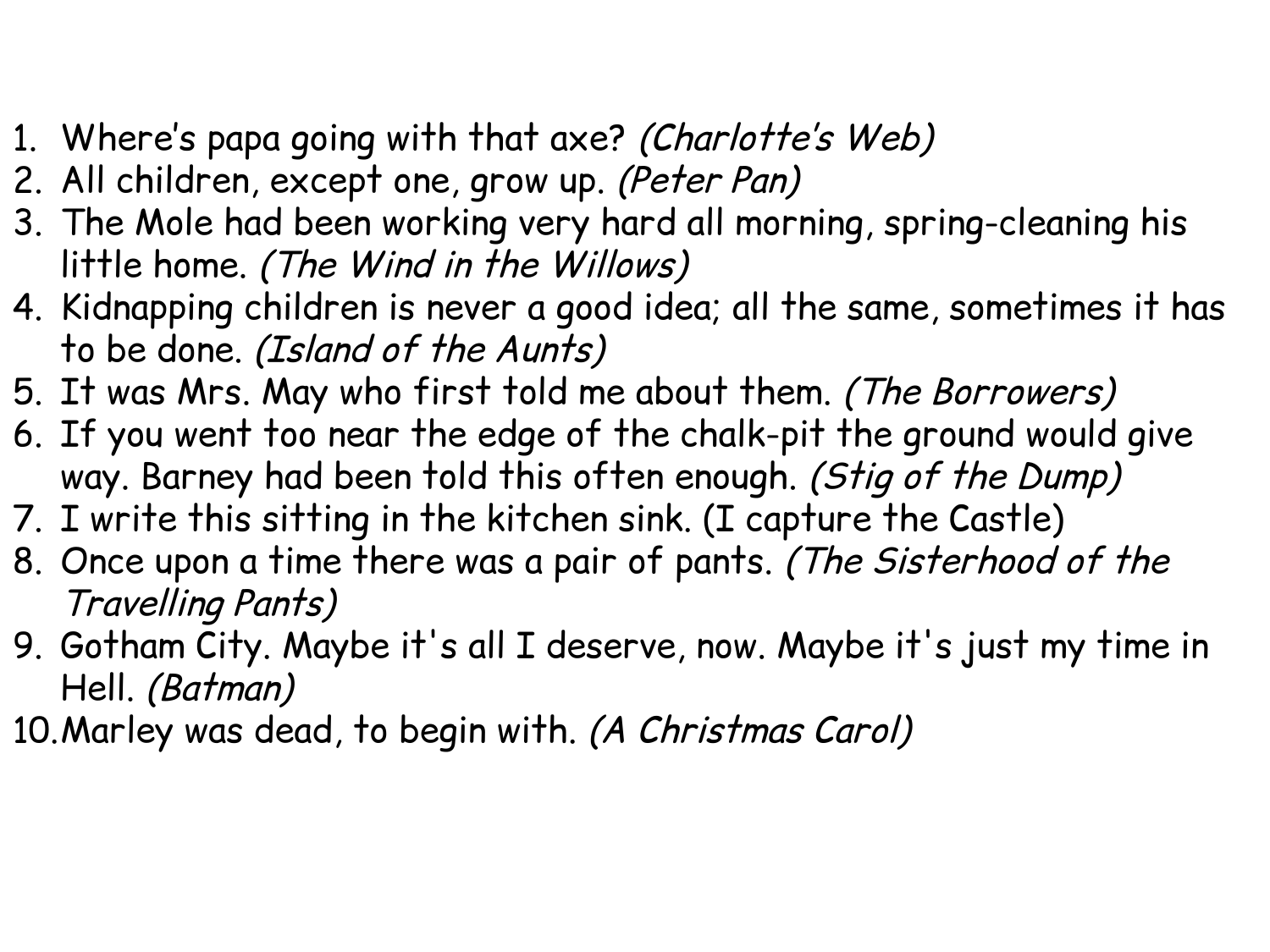

Where’s papa going with that axe? (Charlotte’s Web)
All children, except one, grow up. (Peter Pan)
The Mole had been working very hard all morning, spring-cleaning his little home. (The Wind in the Willows)
Kidnapping children is never a good idea; all the same, sometimes it has to be done. (Island of the Aunts)
It was Mrs. May who first told me about them. (The Borrowers)
If you went too near the edge of the chalk-pit the ground would give way. Barney had been told this often enough. (Stig of the Dump)
I write this sitting in the kitchen sink. (I capture the Castle)
Once upon a time there was a pair of pants. (The Sisterhood of the Travelling Pants)
Gotham City. Maybe it's all I deserve, now. Maybe it's just my time in Hell. (Batman)
Marley was dead, to begin with. (A Christmas Carol)